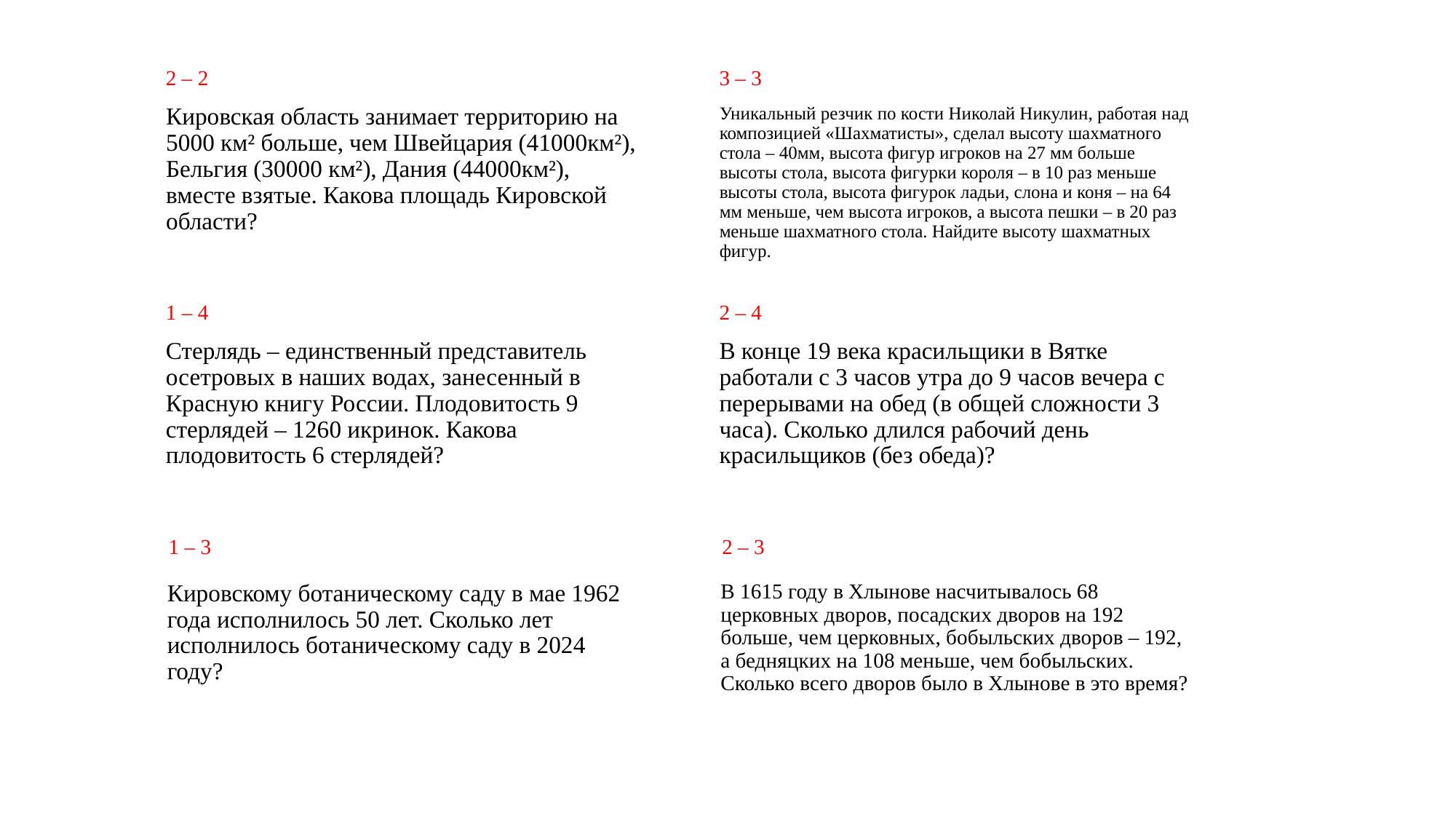

2 – 2
3 – 3
Кировская область занимает территорию на 5000 км² больше, чем Швейцария (41000км²), Бельгия (30000 км²), Дания (44000км²), вместе взятые. Какова площадь Кировской области?
Уникальный резчик по кости Николай Никулин, работая над композицией «Шахматисты», сделал высоту шахматного стола – 40мм, высота фигур игроков на 27 мм больше высоты стола, высота фигурки короля – в 10 раз меньше высоты стола, высота фигурок ладьи, слона и коня – на 64 мм меньше, чем высота игроков, а высота пешки – в 20 раз меньше шахматного стола. Найдите высоту шахматных фигур.
1 – 4
2 – 4
Стерлядь – единственный представитель осетровых в наших водах, занесенный в Красную книгу России. Плодовитость 9 стерлядей – 1260 икринок. Какова плодовитость 6 стерлядей?
В конце 19 века красильщики в Вятке работали с 3 часов утра до 9 часов вечера с перерывами на обед (в общей сложности 3 часа). Сколько длился рабочий день красильщиков (без обеда)?
1 – 3
2 – 3
Кировскому ботаническому саду в мае 1962 года исполнилось 50 лет. Сколько лет исполнилось ботаническому саду в 2024 году?
В 1615 году в Хлынове насчитывалось 68 церковных дворов, посадских дворов на 192 больше, чем церковных, бобыльских дворов – 192, а бедняцких на 108 меньше, чем бобыльских. Сколько всего дворов было в Хлынове в это время?